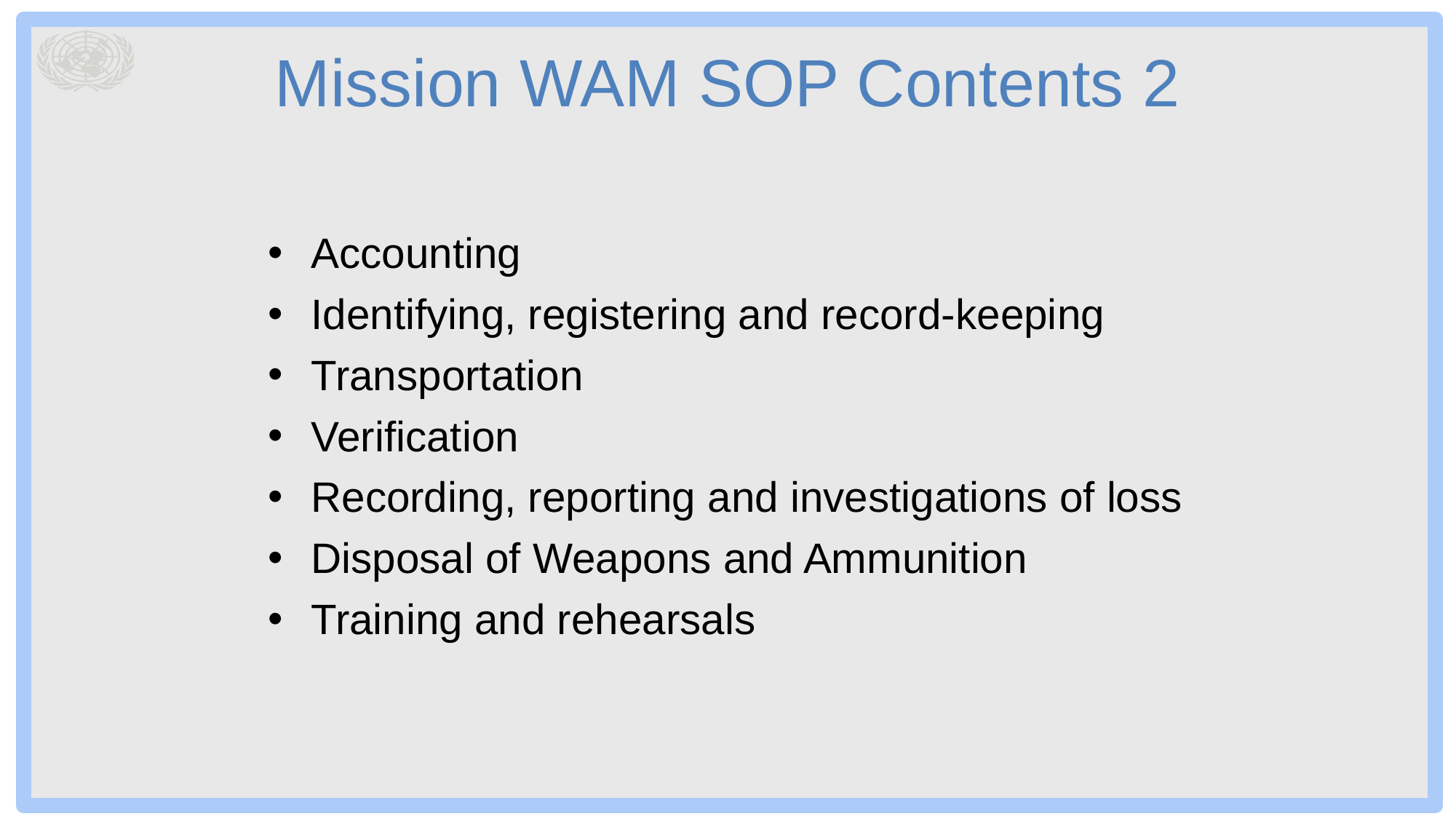

# Mission WAM SOP Contents 2
Accounting
Identifying, registering and record-keeping
Transportation
Verification
Recording, reporting and investigations of loss
Disposal of Weapons and Ammunition
Training and rehearsals